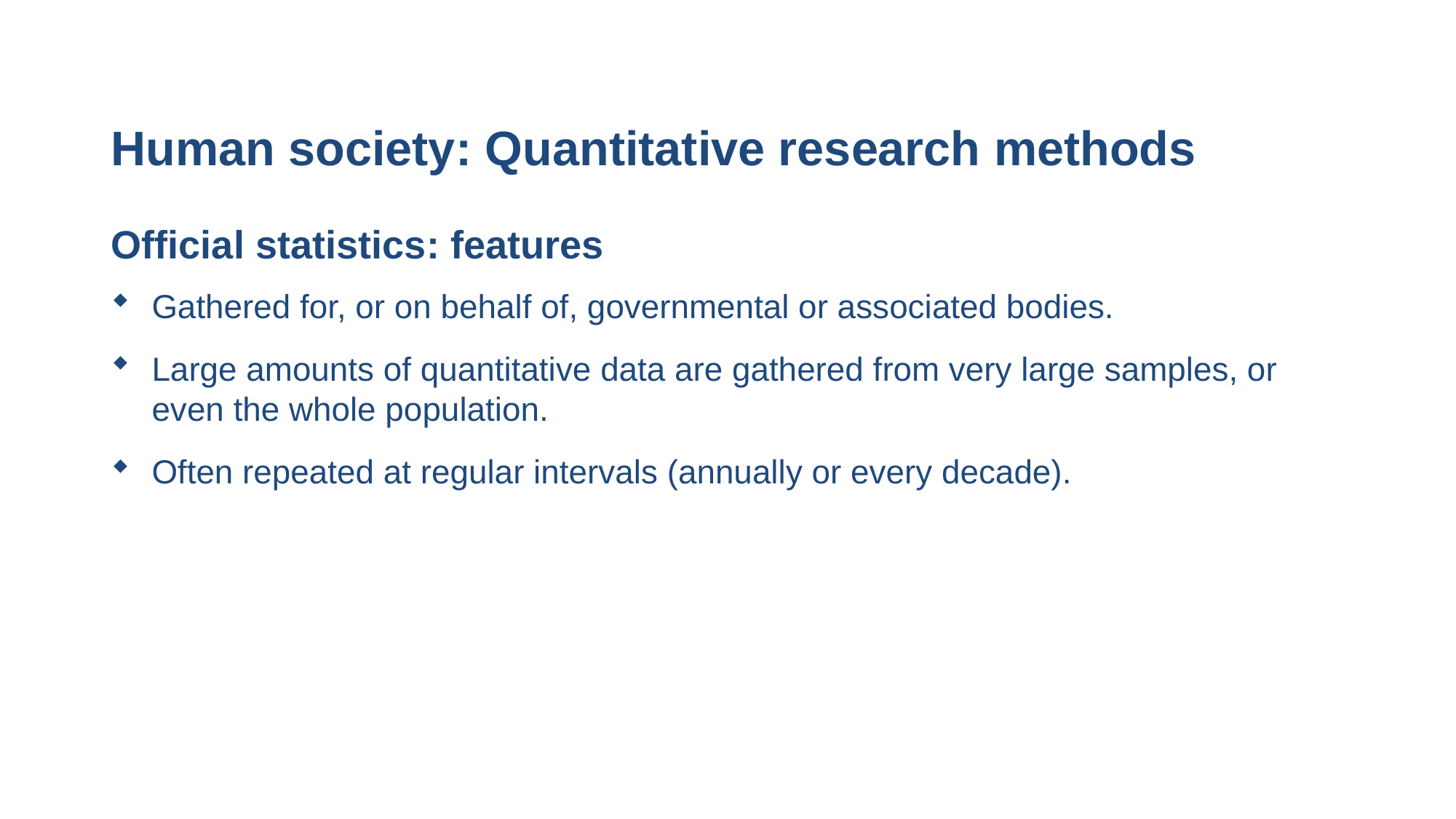

# Human society: Quantitative research methods
Official statistics: features
Gathered for, or on behalf of, governmental or associated bodies.
Large amounts of quantitative data are gathered from very large samples, or even the whole population.
Often repeated at regular intervals (annually or every decade).